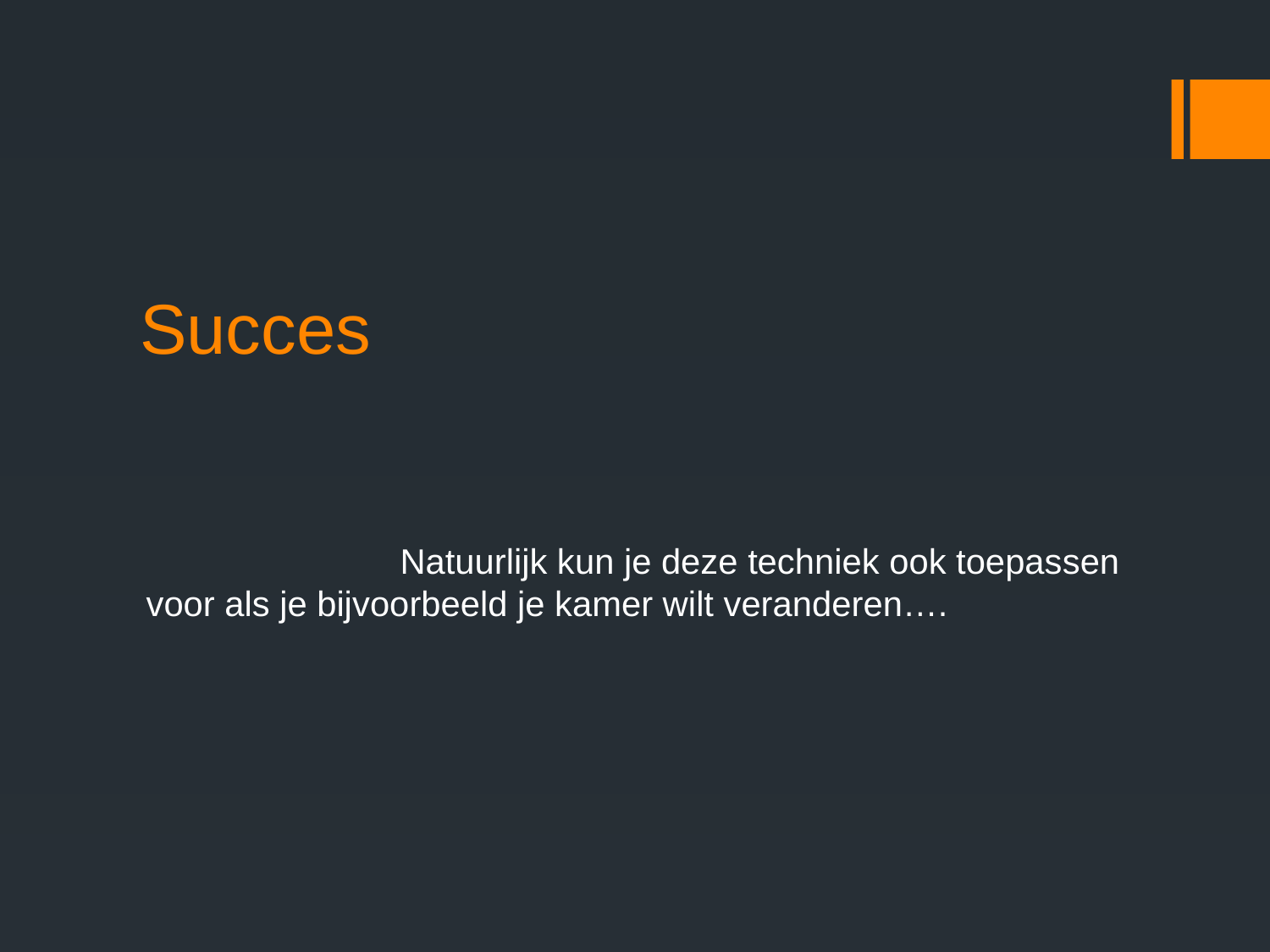

# Succes

		Natuurlijk kun je deze techniek ook toepassen voor als je bijvoorbeeld je kamer wilt veranderen….